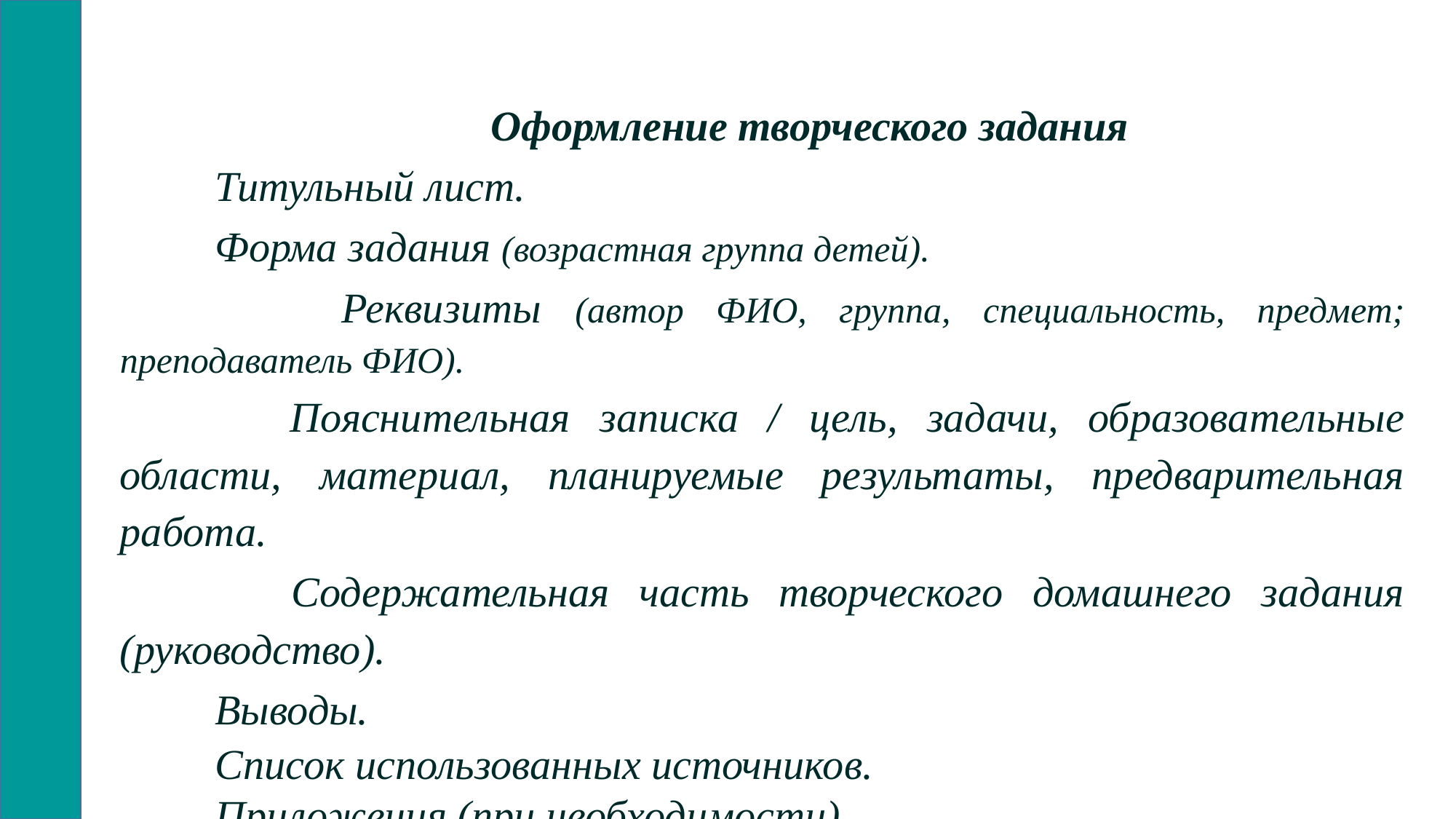

Оформление творческого задания
    Титульный лист.
    Форма задания (возрастная группа детей).
     Реквизиты (автор ФИО, группа, специальность, предмет; преподаватель ФИО).
    Пояснительная записка / цель, задачи, образовательные области, материал, планируемые результаты, предварительная работа.
    Содержательная часть творческого домашнего задания (руководство).
    Выводы.
    Список использованных источников.
    Приложения (при необходимости).